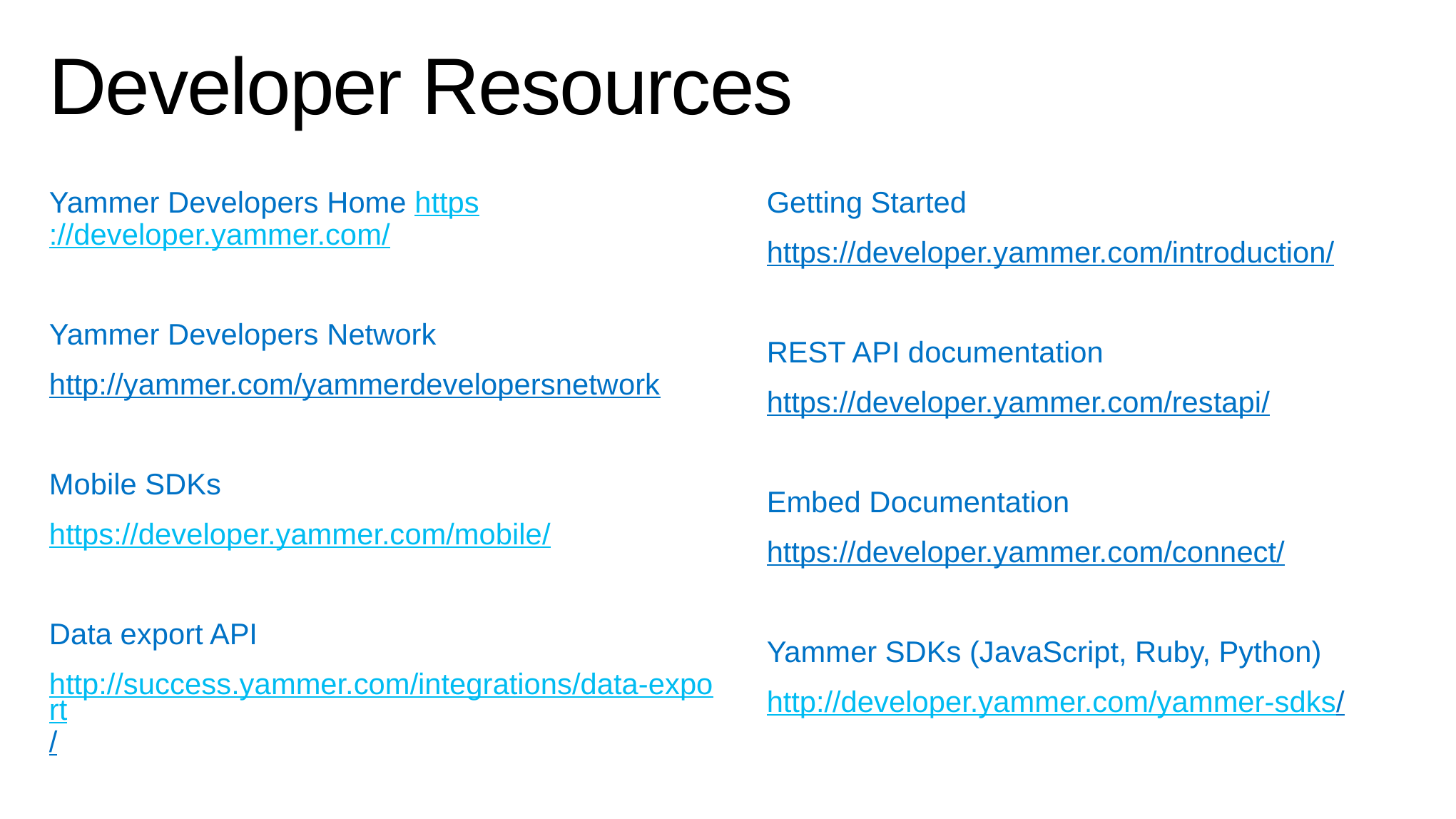

# Developer Resources
Yammer Developers Home https://developer.yammer.com/

Yammer Developers Network
http://yammer.com/yammerdevelopersnetwork

Mobile SDKs
https://developer.yammer.com/mobile/

Data export API
http://success.yammer.com/integrations/data-export/
Getting Started
https://developer.yammer.com/introduction/

REST API documentation
https://developer.yammer.com/restapi/

Embed Documentation
https://developer.yammer.com/connect/

Yammer SDKs (JavaScript, Ruby, Python)
http://developer.yammer.com/yammer-sdks/